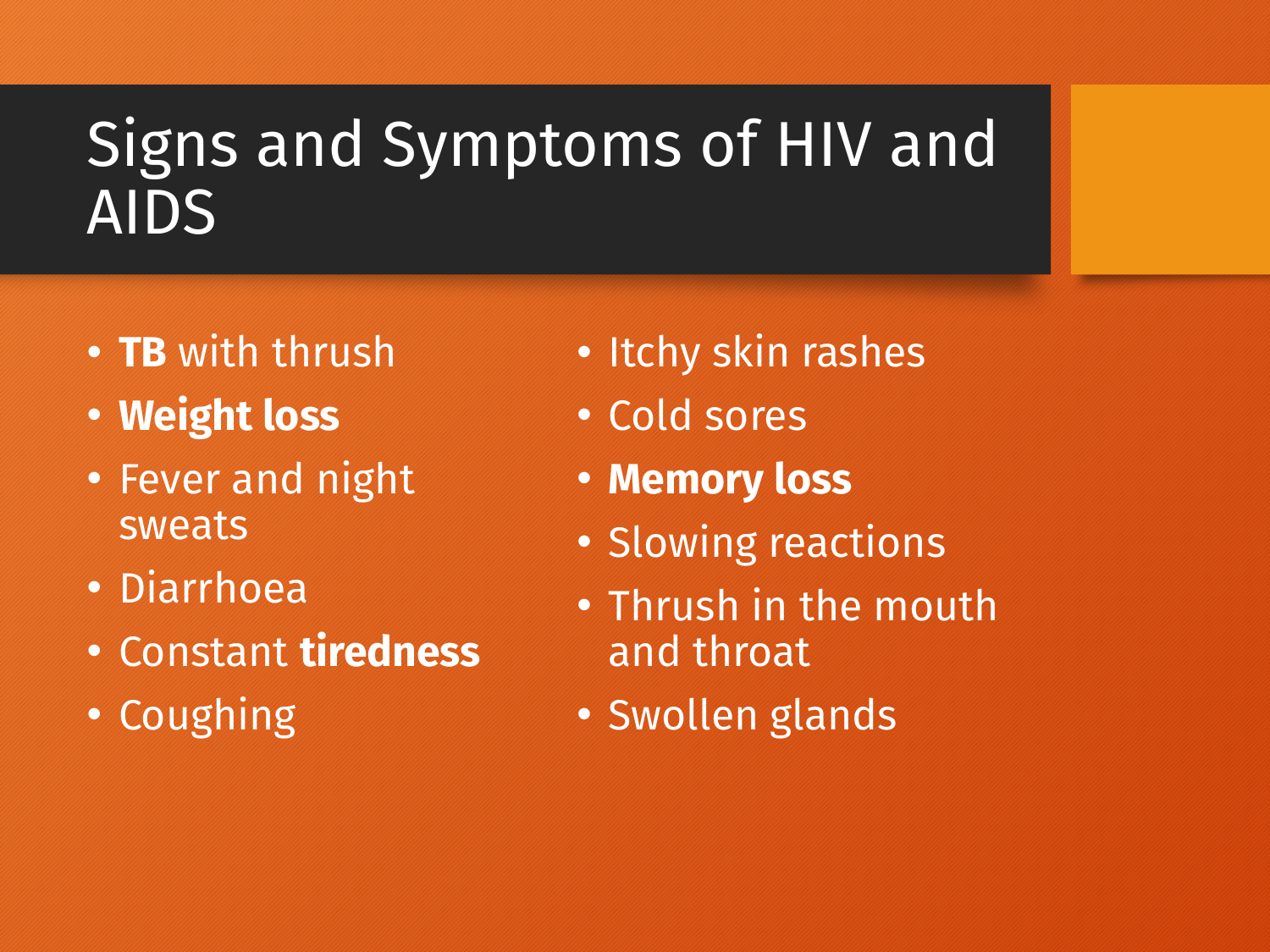

# Signs and Symptoms of HIV and AIDS
TB with thrush
Weight loss
Fever and night sweats
Diarrhoea
Constant tiredness
Coughing
Itchy skin rashes
Cold sores
Memory loss
Slowing reactions
Thrush in the mouth and throat
Swollen glands